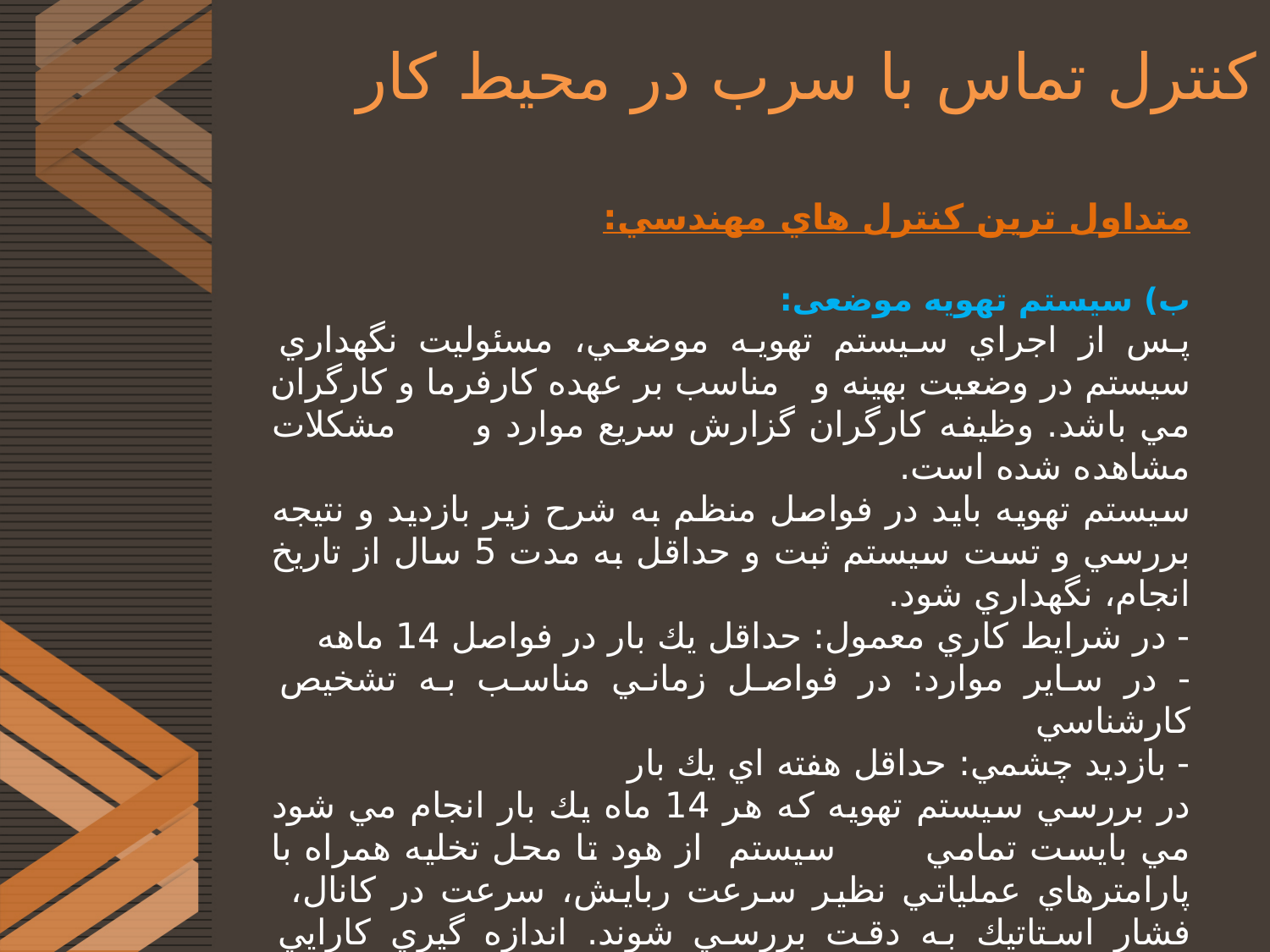

# کنترل تماس با سرب در محیط کار
متداول ترین كنترل هاي مهندسي:

ب) سیستم تهویه موضعی:
پس از اجراي سيستم تهويه موضعي، مسئوليت نگهداري سيستم در وضعيت بهينه و   مناسب بر عهده كارفرما و كارگران مي باشد. وظيفه كارگران گزارش سريع موارد و      مشکلات مشاهده شده است.
سيستم تهويه بايد در فواصل منظم به شرح زير بازديد و نتيجه بررسي و تست سيستم ثبت و حداقل به مدت 5 سال از تاريخ انجام، نگهداري شود.
- در شرايط كاري معمول: حداقل يك بار در فواصل 14 ماهه
- در ساير موارد: در فواصل زماني مناسب به تشخيص كارشناسي
- بازديد چشمي: حداقل هفته اي يك بار
در بررسي سيستم تهويه كه هر 14 ماه يك بار انجام مي شود مي بايست تمامي       سيستم  از هود تا محل تخليه همراه با پارامترهاي عملياتي نظير سرعت ربايش، سرعت در كانال،  فشار استاتيك به دقت بررسي شوند. اندازه گيري كارايي سيستم كنترلي    حداكثر 5 روز پس از هرگونه تغيير در محصولات، فرايندها و ساير سيستم هاي كنترلي كه ممکن است بر ميزان انتشار و تماس با آلودگي مؤثر باشند بايد انجام شود.